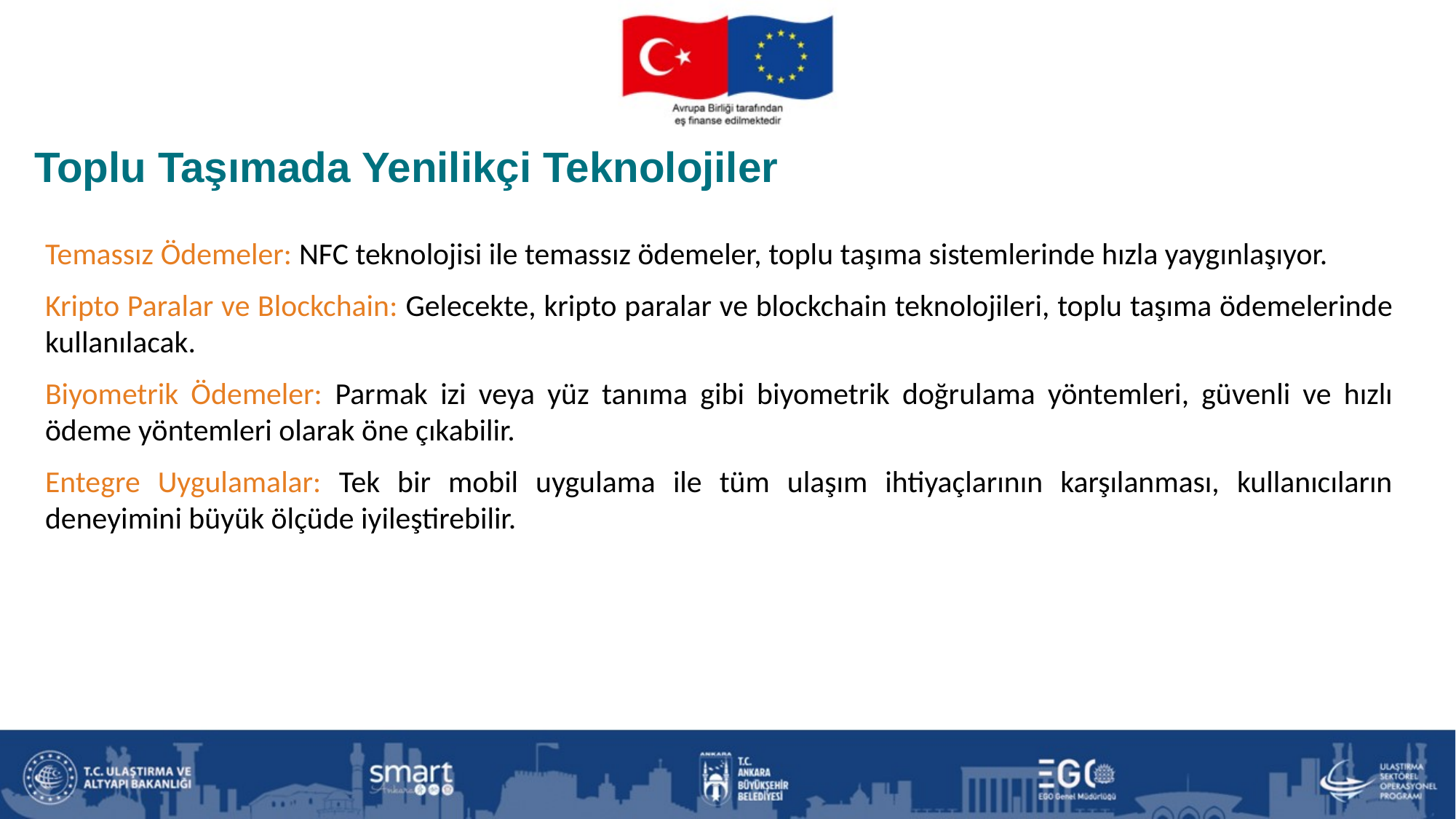

Toplu Taşımada Yenilikçi Teknolojiler

Temassız Ödemeler: NFC teknolojisi ile temassız ödemeler, toplu taşıma sistemlerinde hızla yaygınlaşıyor.
Kripto Paralar ve Blockchain: Gelecekte, kripto paralar ve blockchain teknolojileri, toplu taşıma ödemelerinde kullanılacak.
Biyometrik Ödemeler: Parmak izi veya yüz tanıma gibi biyometrik doğrulama yöntemleri, güvenli ve hızlı ödeme yöntemleri olarak öne çıkabilir.
Entegre Uygulamalar: Tek bir mobil uygulama ile tüm ulaşım ihtiyaçlarının karşılanması, kullanıcıların deneyimini büyük ölçüde iyileştirebilir.